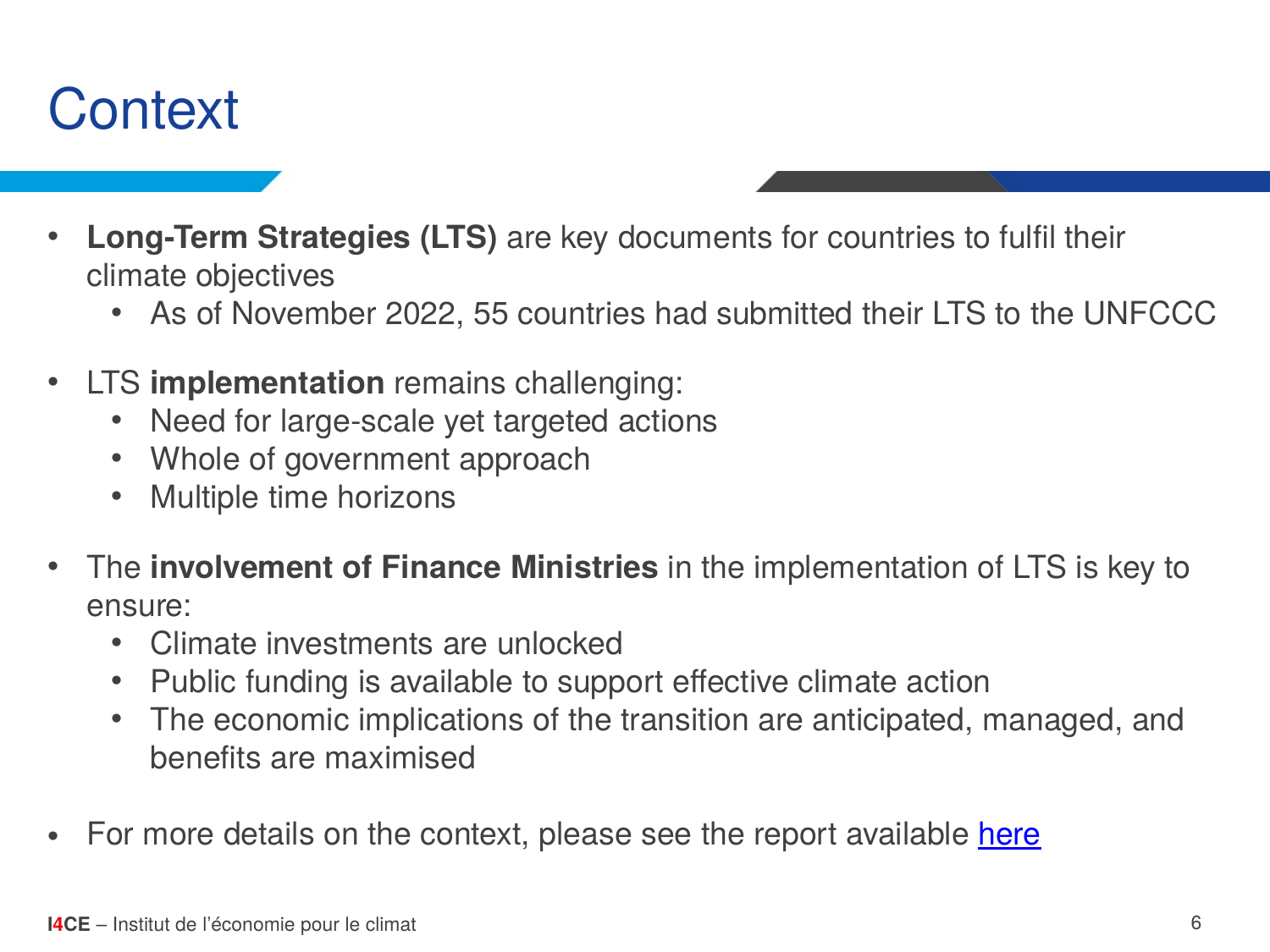

# Context
Long-Term Strategies (LTS) are key documents for countries to fulfil their climate objectives
As of November 2022, 55 countries had submitted their LTS to the UNFCCC
LTS implementation remains challenging:
Need for large-scale yet targeted actions
Whole of government approach
Multiple time horizons
The involvement of Finance Ministries in the implementation of LTS is key to ensure:
Climate investments are unlocked
Public funding is available to support effective climate action
The economic implications of the transition are anticipated, managed, and benefits are maximised

For more details on the context, please see the report available here